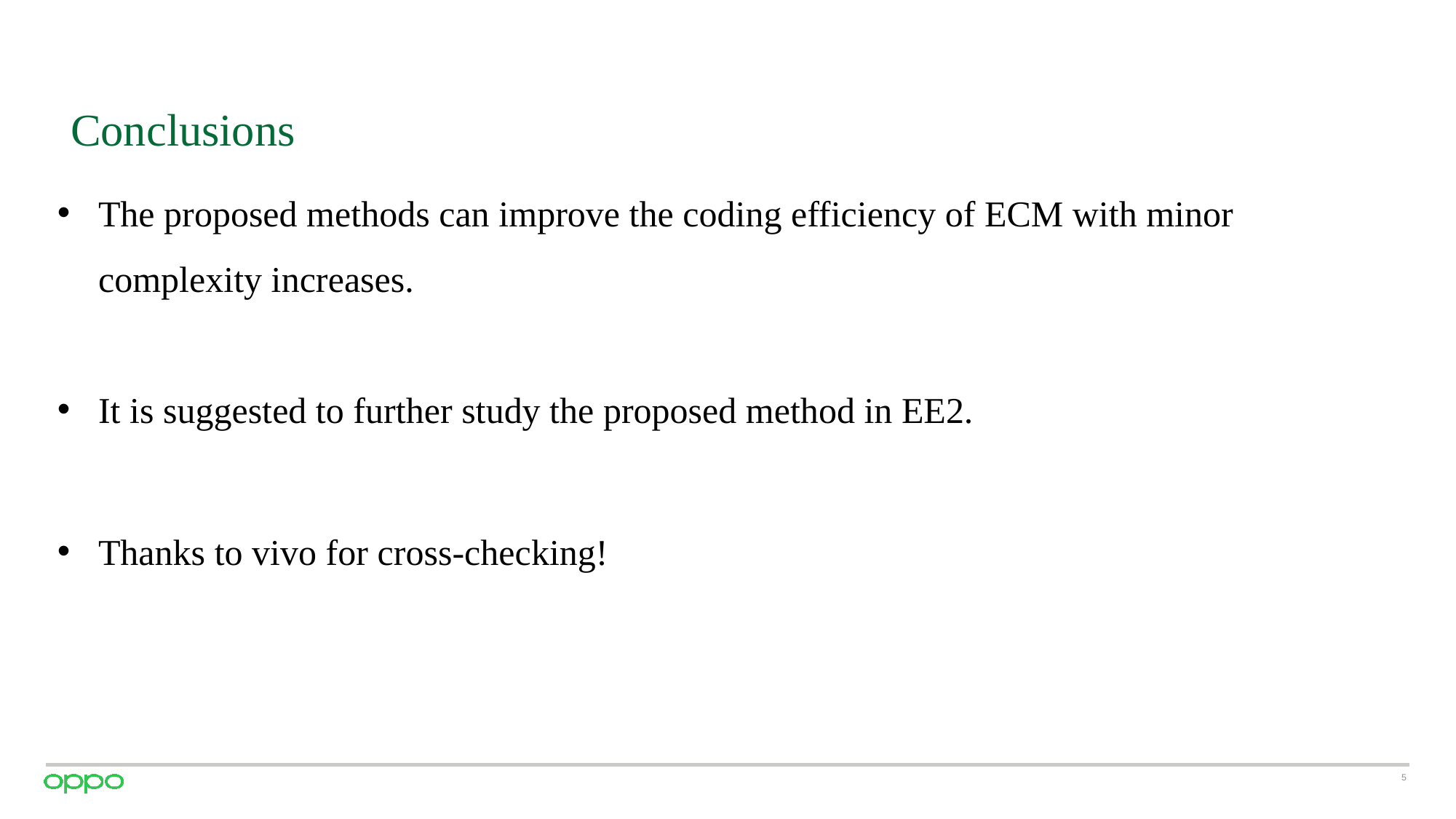

# Conclusions
The proposed methods can improve the coding efficiency of ECM with minor complexity increases.

It is suggested to further study the proposed method in EE2.

Thanks to vivo for cross-checking!